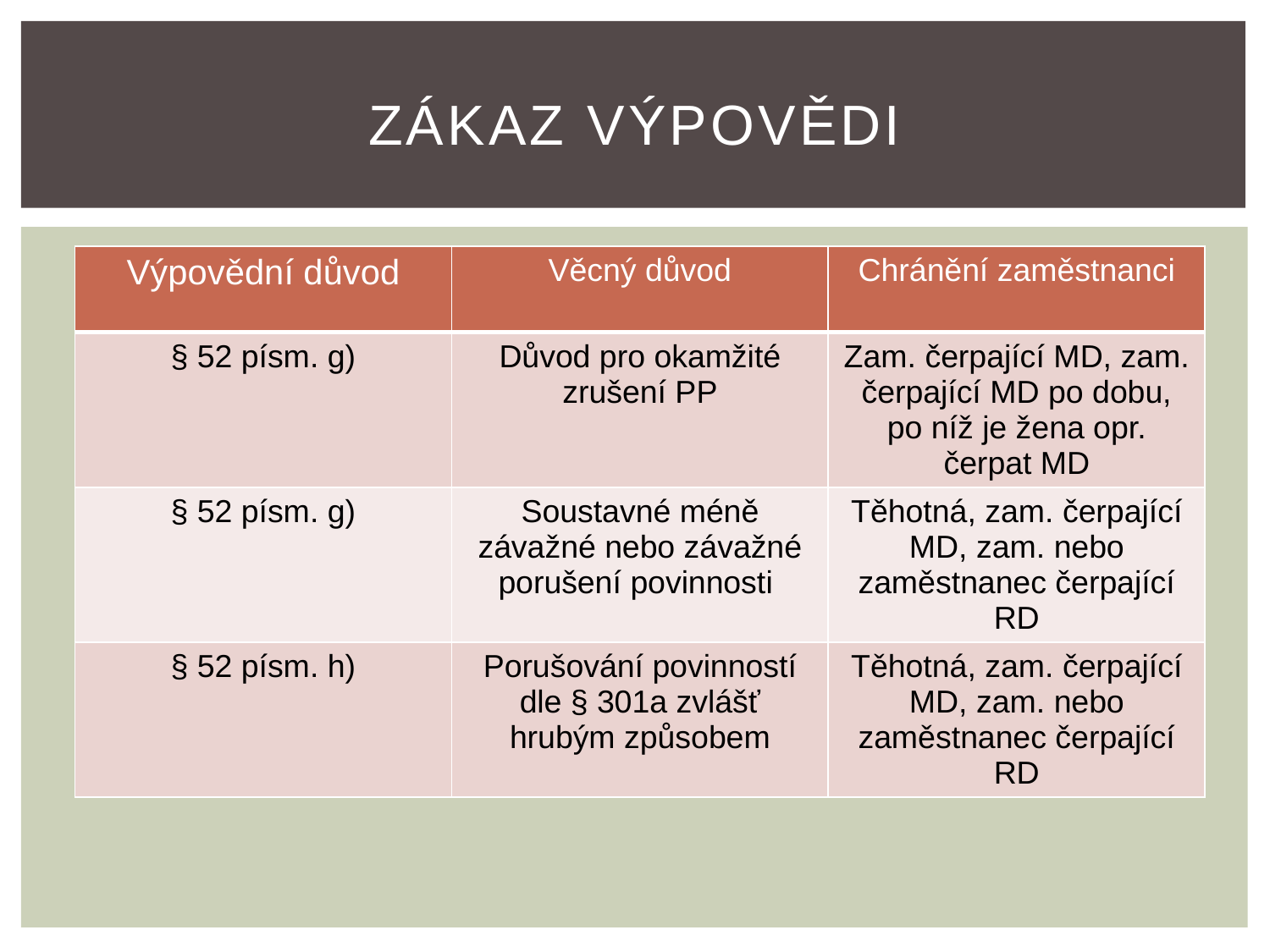

# zákaz výpovědi

| Výpovědní důvod | Věcný důvod | Chránění zaměstnanci |
| --- | --- | --- |
| § 52 písm. g) | Důvod pro okamžité zrušení PP | Zam. čerpající MD, zam. čerpající MD po dobu, po níž je žena opr. čerpat MD |
| § 52 písm. g) | Soustavné méně závažné nebo závažné porušení povinnosti | Těhotná, zam. čerpající MD, zam. nebo zaměstnanec čerpající RD |
| § 52 písm. h) | Porušování povinností dle § 301a zvlášť hrubým způsobem | Těhotná, zam. čerpající MD, zam. nebo zaměstnanec čerpající RD |